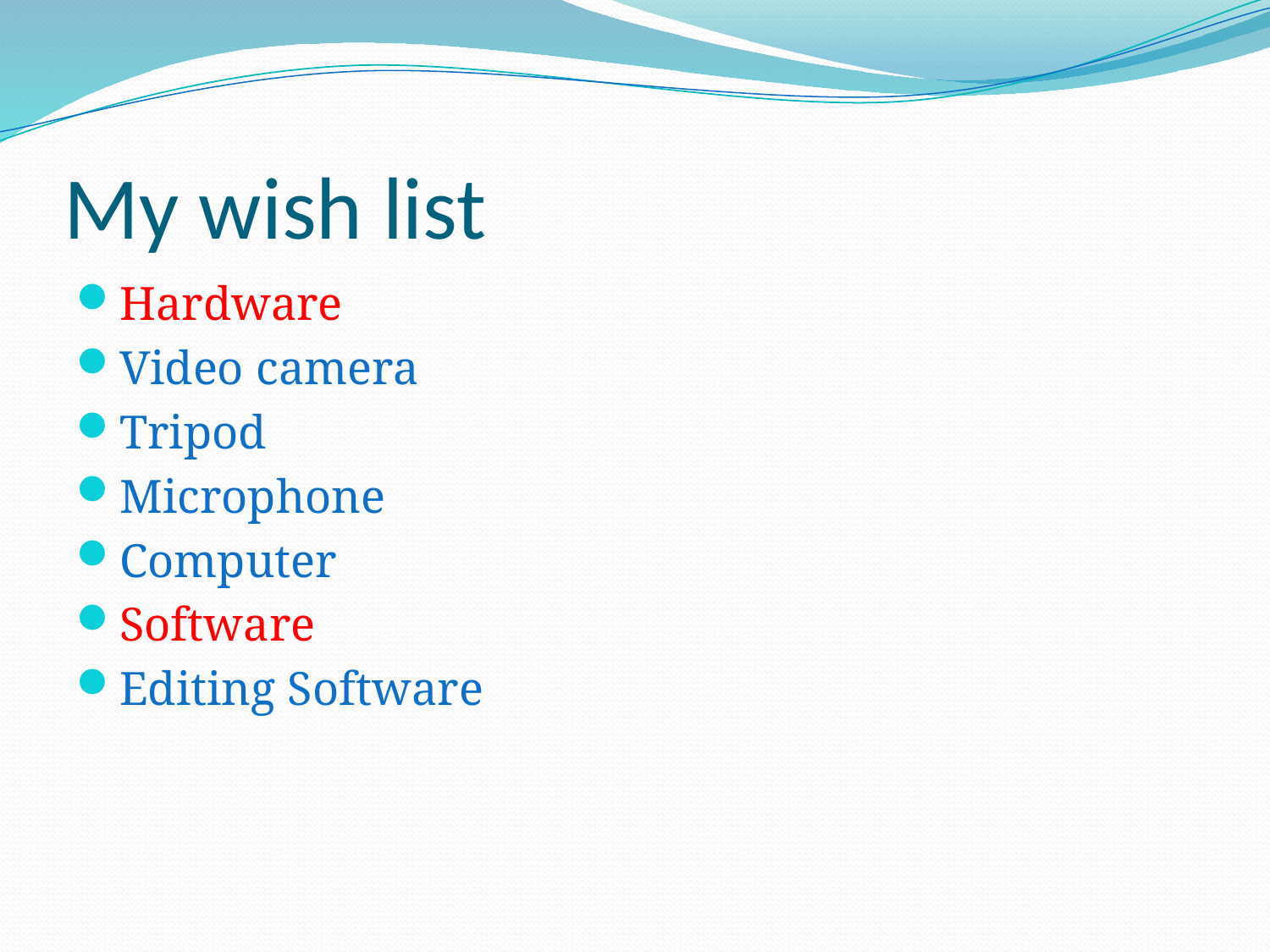

# My wish list
Hardware
Video camera
Tripod
Microphone
Computer
Software
Editing Software